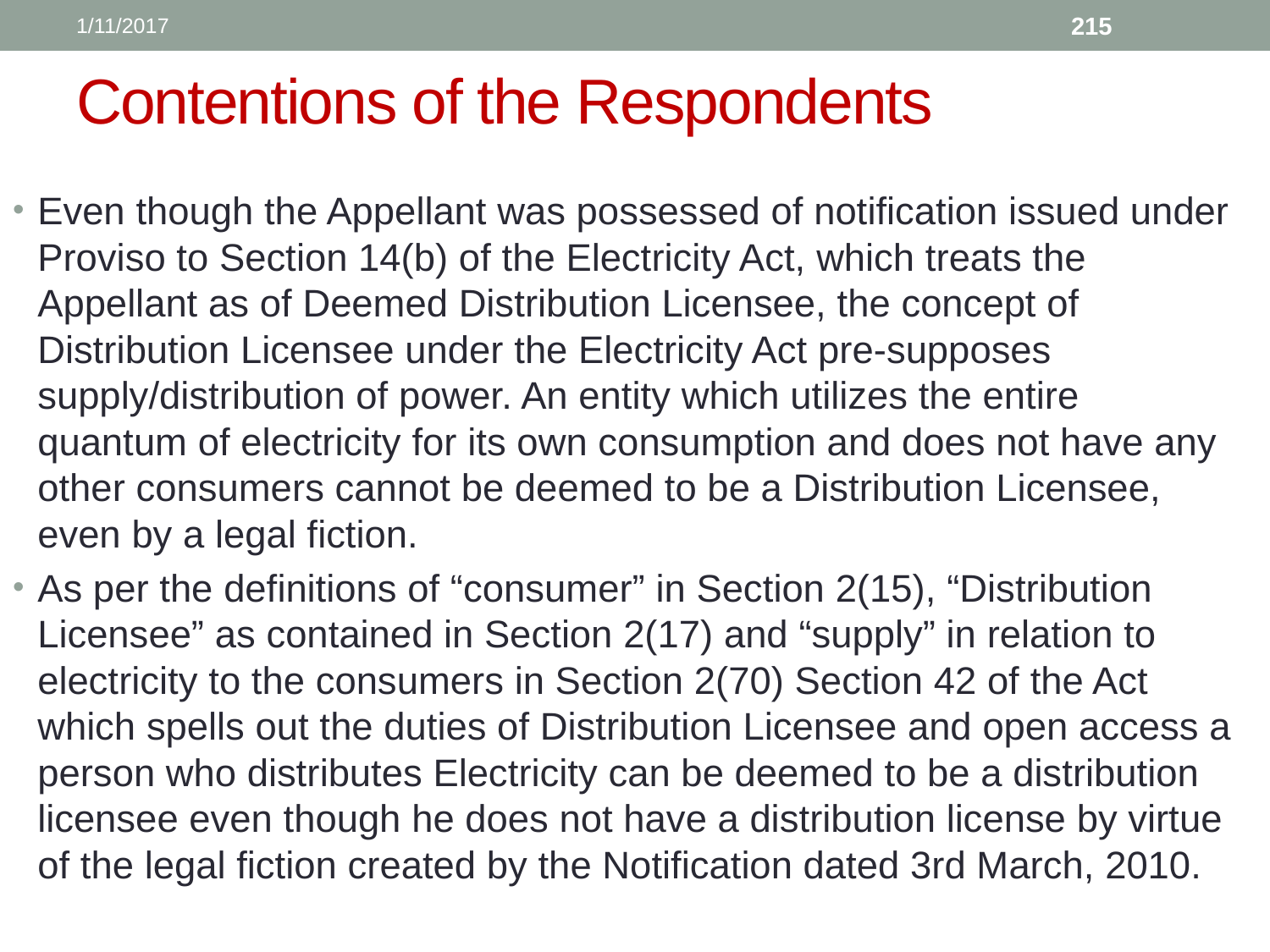

1/11/2017
215
# Contentions of the Respondents
Even though the Appellant was possessed of notification issued under Proviso to Section 14(b) of the Electricity Act, which treats the Appellant as of Deemed Distribution Licensee, the concept of Distribution Licensee under the Electricity Act pre-supposes supply/distribution of power. An entity which utilizes the entire quantum of electricity for its own consumption and does not have any other consumers cannot be deemed to be a Distribution Licensee, even by a legal fiction.
As per the definitions of “consumer” in Section 2(15), “Distribution Licensee” as contained in Section 2(17) and “supply” in relation to electricity to the consumers in Section 2(70) Section 42 of the Act which spells out the duties of Distribution Licensee and open access a person who distributes Electricity can be deemed to be a distribution licensee even though he does not have a distribution license by virtue of the legal fiction created by the Notification dated 3rd March, 2010.